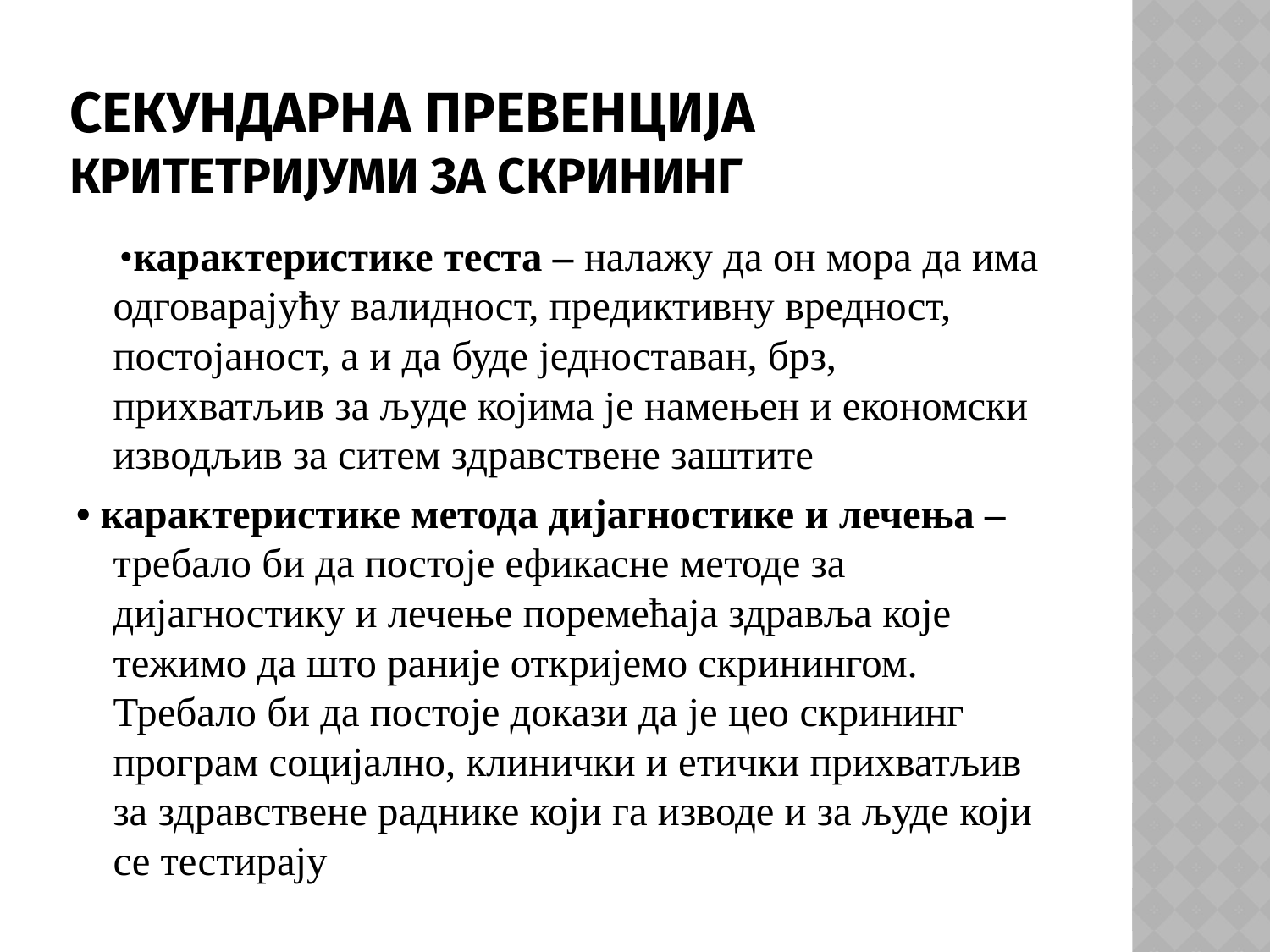

# Секундарна превенција критетријуми за скрининг
    •карактеристике теста – налажу да он мора да има одговарајућу валидност, предиктивну вредност, постојаност, а и да буде једноставан, брз, прихватљив за људе којима је намењен и економски изводљив за ситем здравствене заштите
• карактеристике метода дијагностике и лечења – требало би да постоје ефикасне методе за дијагностику и лечење поремећаја здравља које тежимо да што раније откријемо скринингом. Требало би да постоје докази да је цео скрининг програм социјално, клинички и етички прихватљив за здравствене раднике који га изводе и за људе који се тестирају